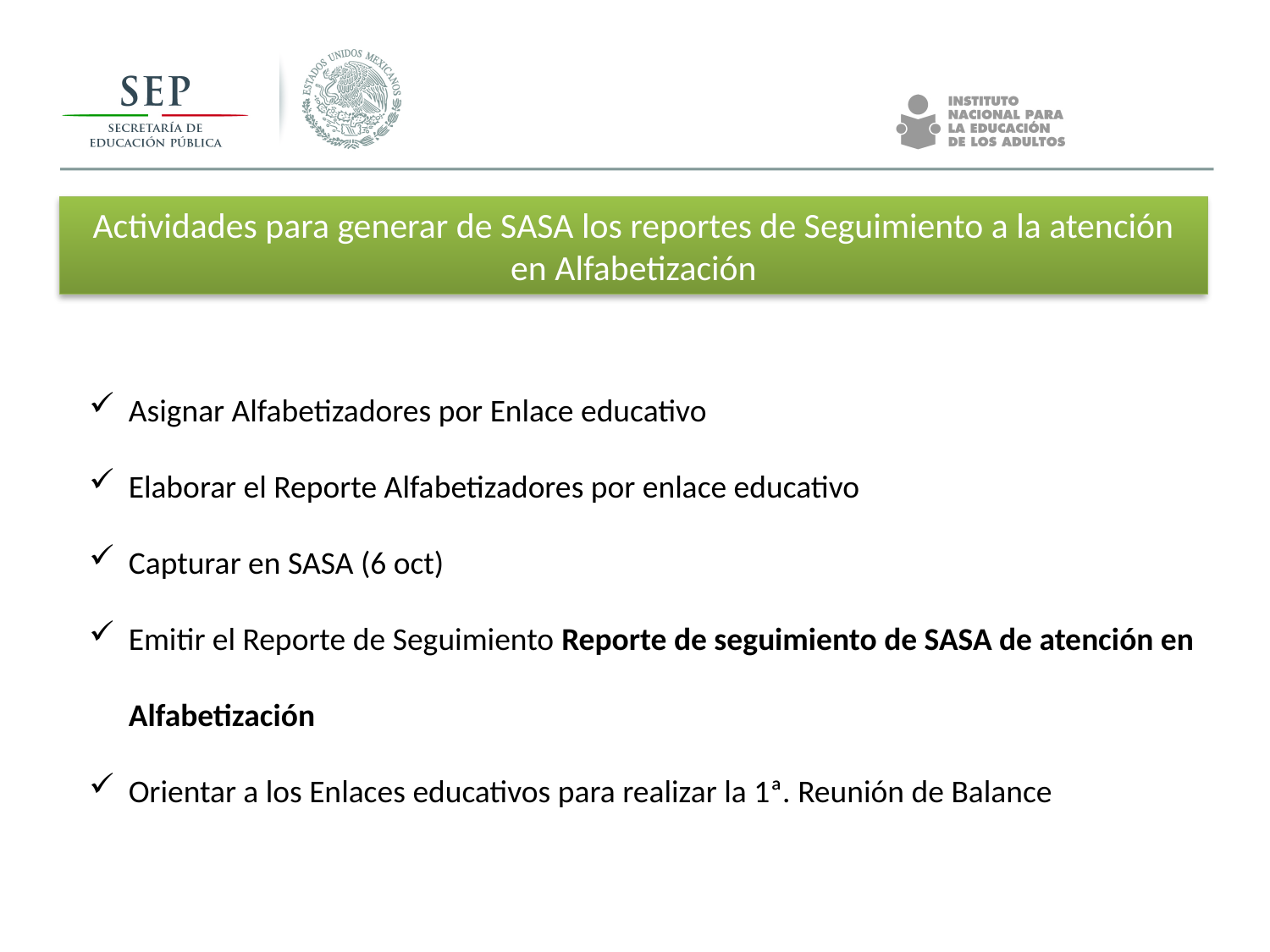

Actividades para generar de SASA los reportes de Seguimiento a la atención en Alfabetización
Asignar Alfabetizadores por Enlace educativo
Elaborar el Reporte Alfabetizadores por enlace educativo
Capturar en SASA (6 oct)
Emitir el Reporte de Seguimiento Reporte de seguimiento de SASA de atención en Alfabetización
Orientar a los Enlaces educativos para realizar la 1ª. Reunión de Balance